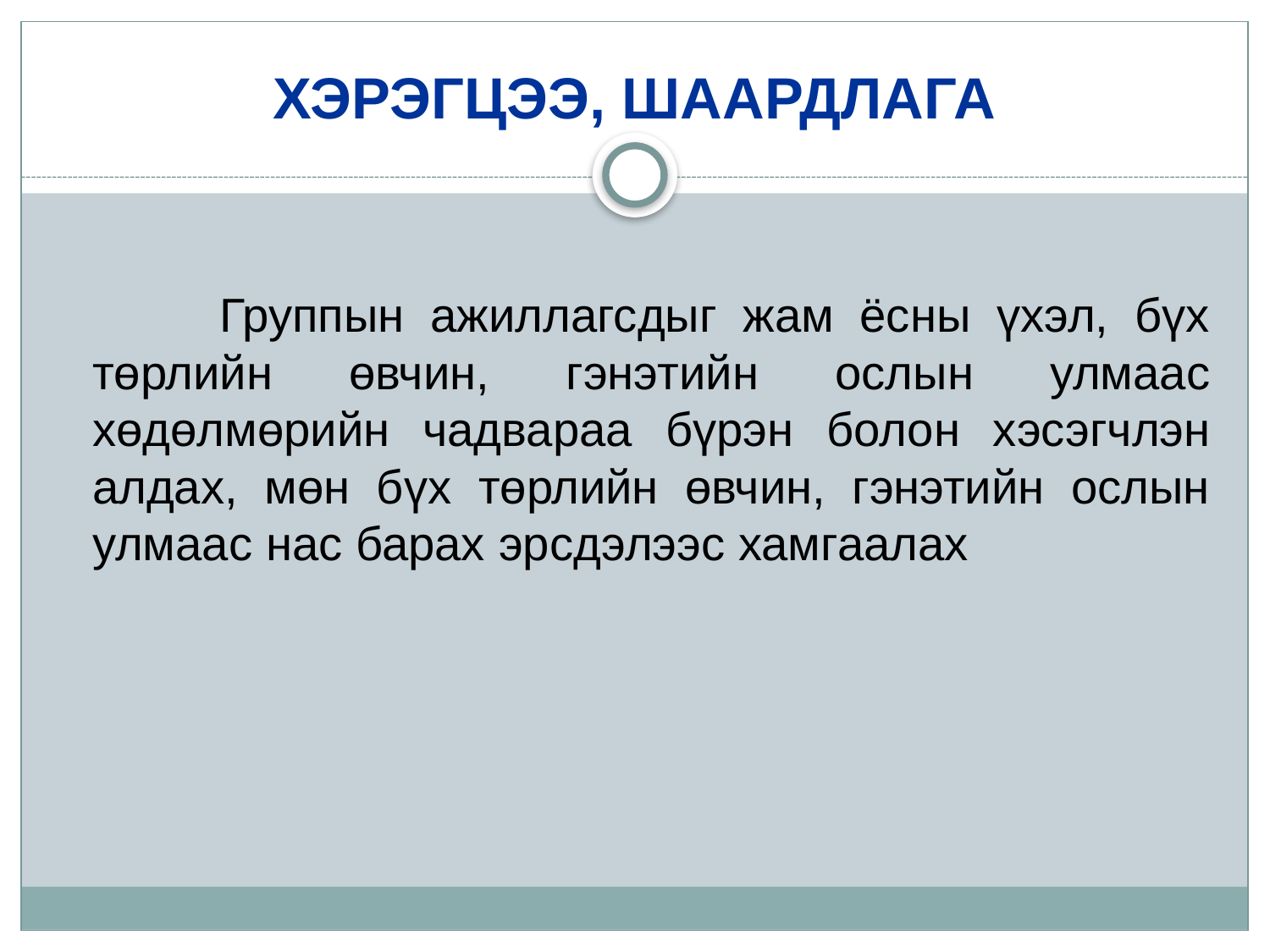

# ХЭРЭГЦЭЭ, ШААРДЛАГА

		Группын ажиллагсдыг жам ёсны үхэл, бүх төрлийн өвчин, гэнэтийн ослын улмаас хөдөлмөрийн чадвараа бүрэн болон хэсэгчлэн алдах, мөн бүх төрлийн өвчин, гэнэтийн ослын улмаас нас барах эрсдэлээс хамгаалах